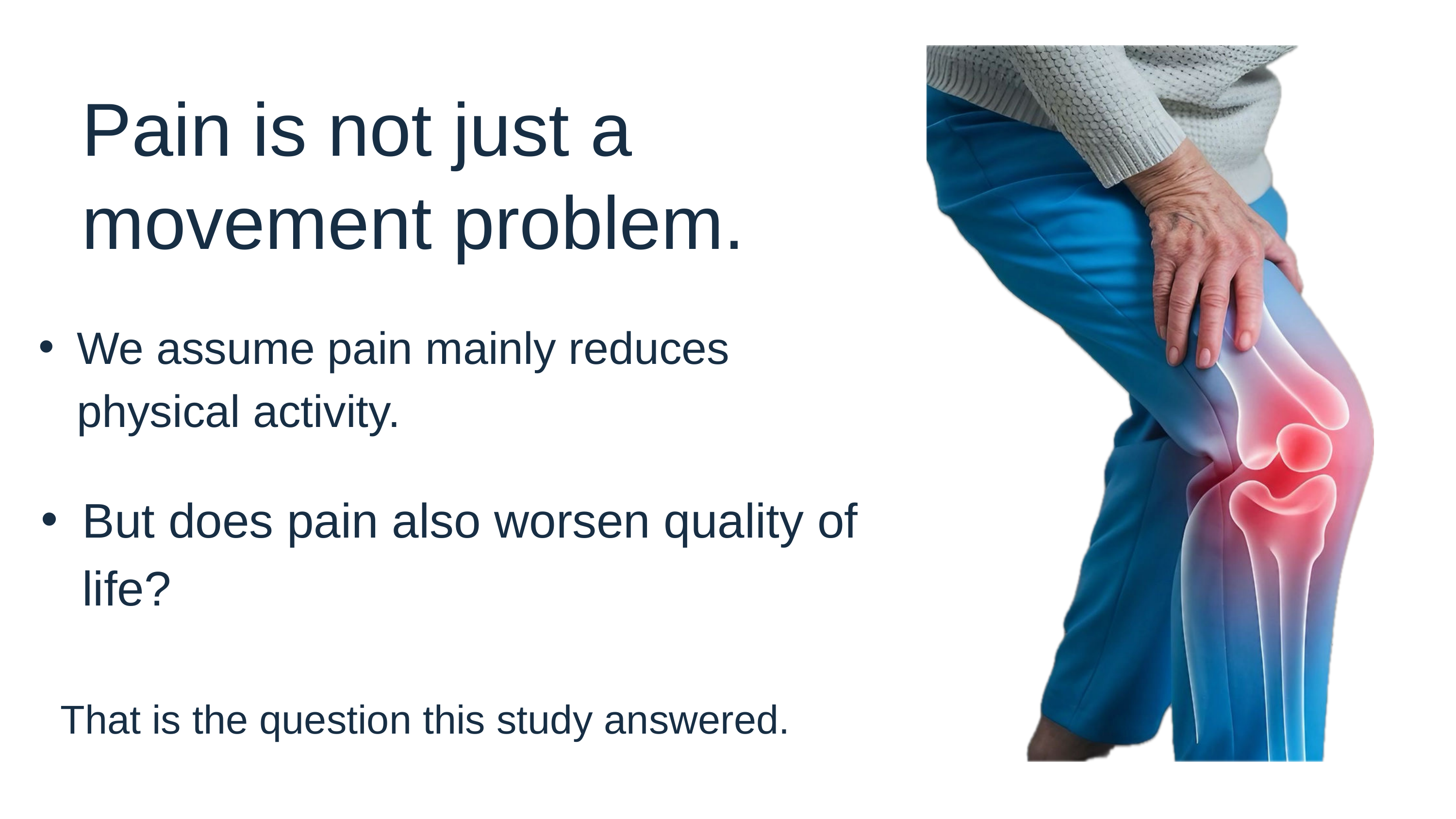

Pain is not just a movement problem.
We assume pain mainly reduces physical activity.

But does pain also worsen quality of life?

That is the question this study answered.